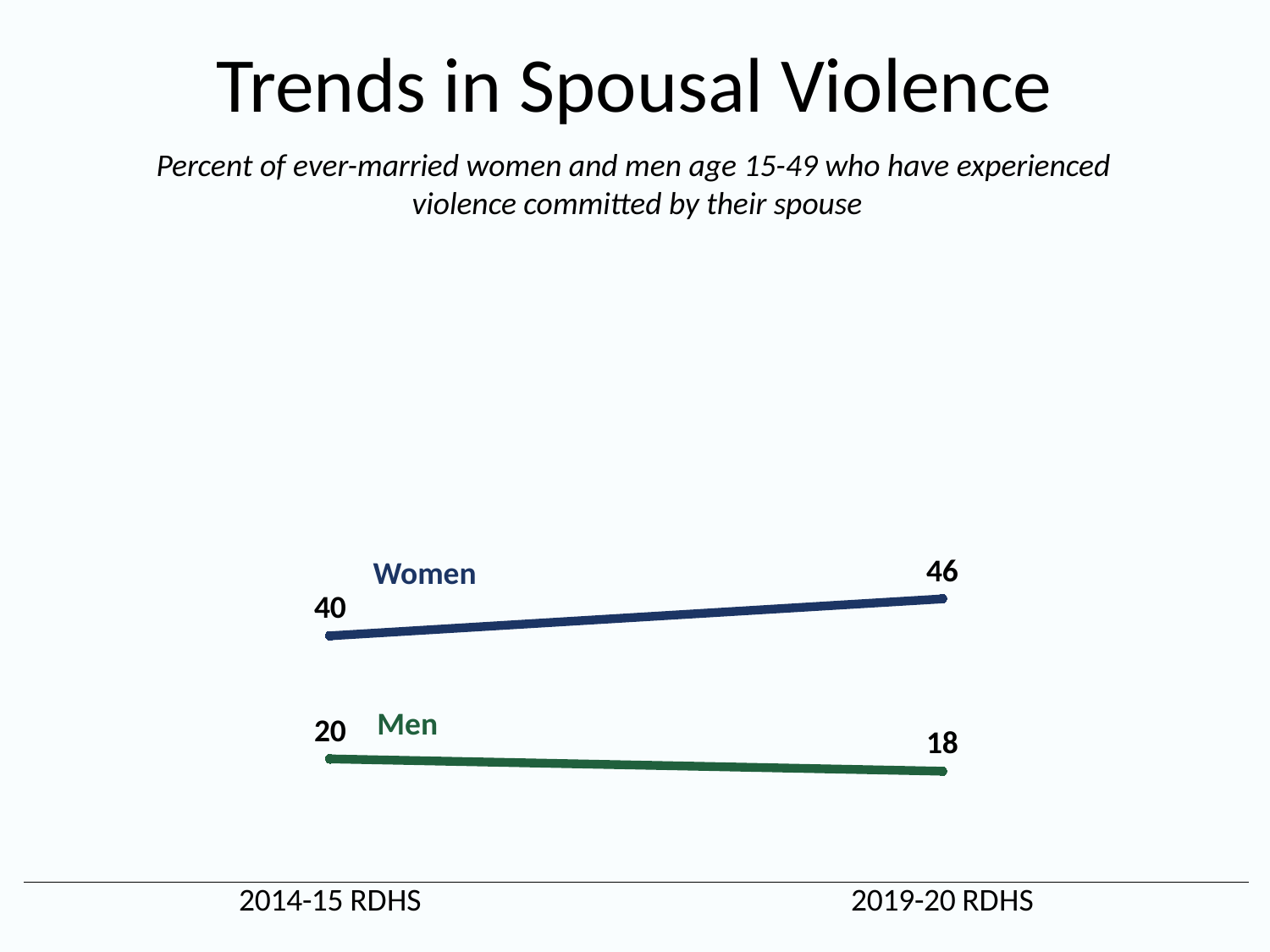

# Trends in Spousal Violence
Percent of ever-married women and men age 15-49 who have experienced
violence committed by their spouse

### Chart

| Category | Women | Men |
|---|---|---|
| 2014-15 RDHS | 40.0 | 20.0 |
| 2019-20 RDHS | 46.0 | 18.0 |
Women
Men